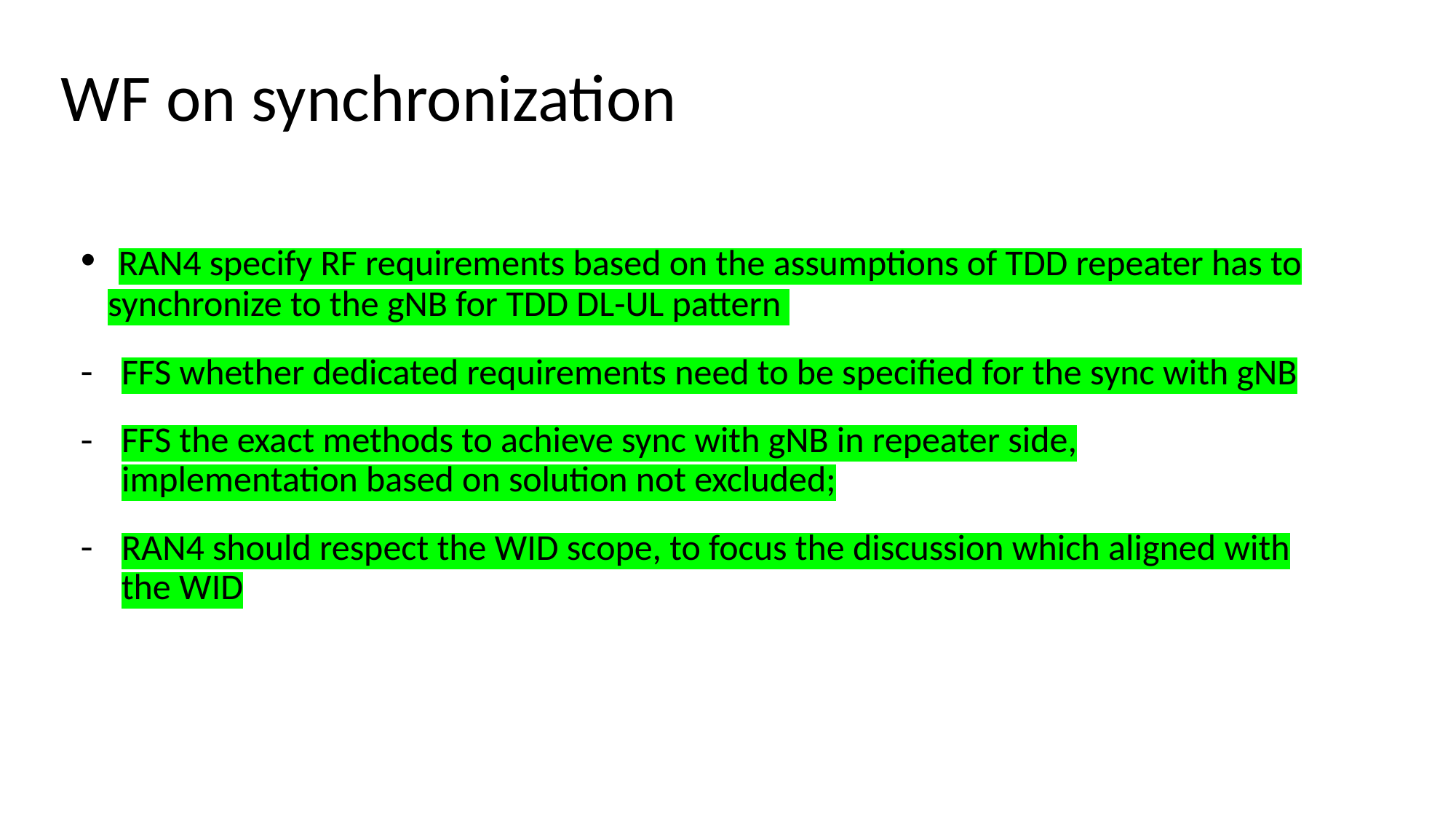

# WF on synchronization

 RAN4 specify RF requirements based on the assumptions of TDD repeater has to synchronize to the gNB for TDD DL-UL pattern
FFS whether dedicated requirements need to be specified for the sync with gNB
FFS the exact methods to achieve sync with gNB in repeater side, implementation based on solution not excluded;
RAN4 should respect the WID scope, to focus the discussion which aligned with the WID